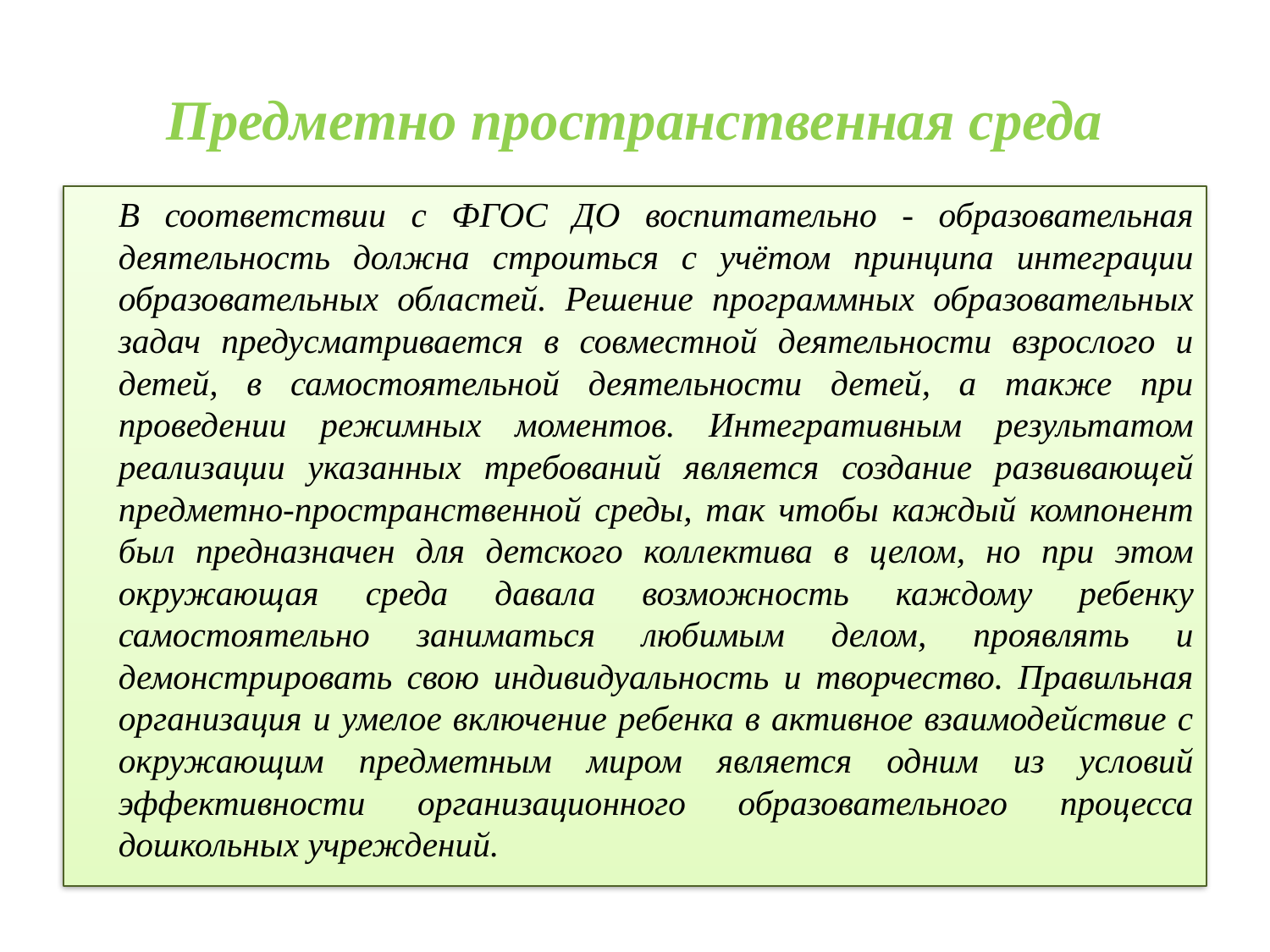

# Предметно пространственная среда
		В соответствии с ФГОС ДО воспитательно - образовательная деятельность должна строиться с учётом принципа интеграции образовательных областей. Решение программных образовательных задач предусматривается в совместной деятельности взрослого и детей, в самостоятельной деятельности детей, а также при проведении режимных моментов. Интегративным результатом реализации указанных требований является создание развивающей предметно-пространственной среды, так чтобы каждый компонент был предназначен для детского коллектива в целом, но при этом окружающая среда давала возможность каждому ребенку самостоятельно заниматься любимым делом, проявлять и демонстрировать свою индивидуальность и творчество. Правильная организация и умелое включение ребенка в активное взаимодействие с окружающим предметным миром является одним из условий эффективности организационного образовательного процесса дошкольных учреждений.